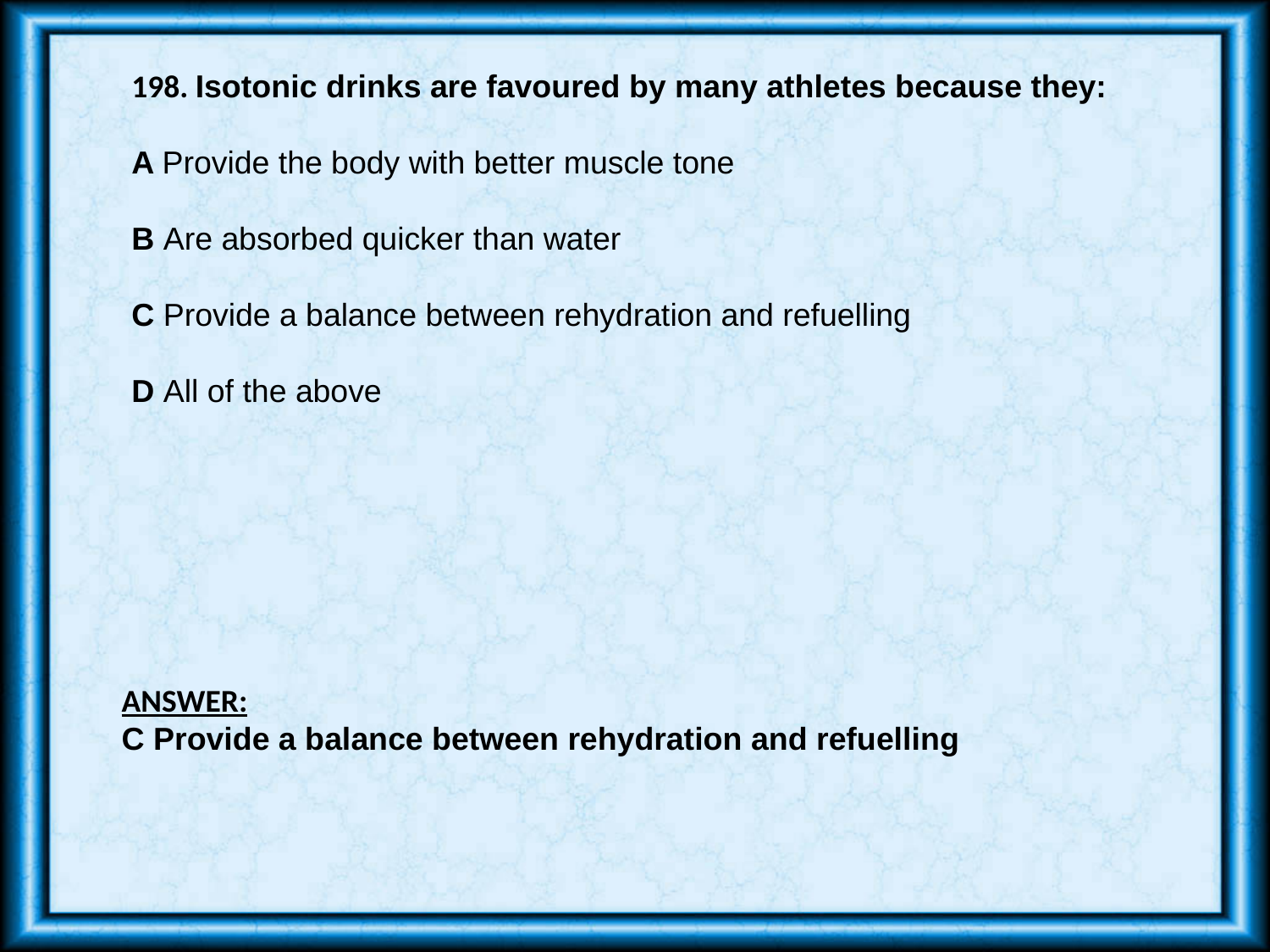

198. Isotonic drinks are favoured by many athletes because they:

A Provide the body with better muscle tone

B Are absorbed quicker than water

C Provide a balance between rehydration and refuelling

D All of the above

ANSWER:
C Provide a balance between rehydration and refuelling